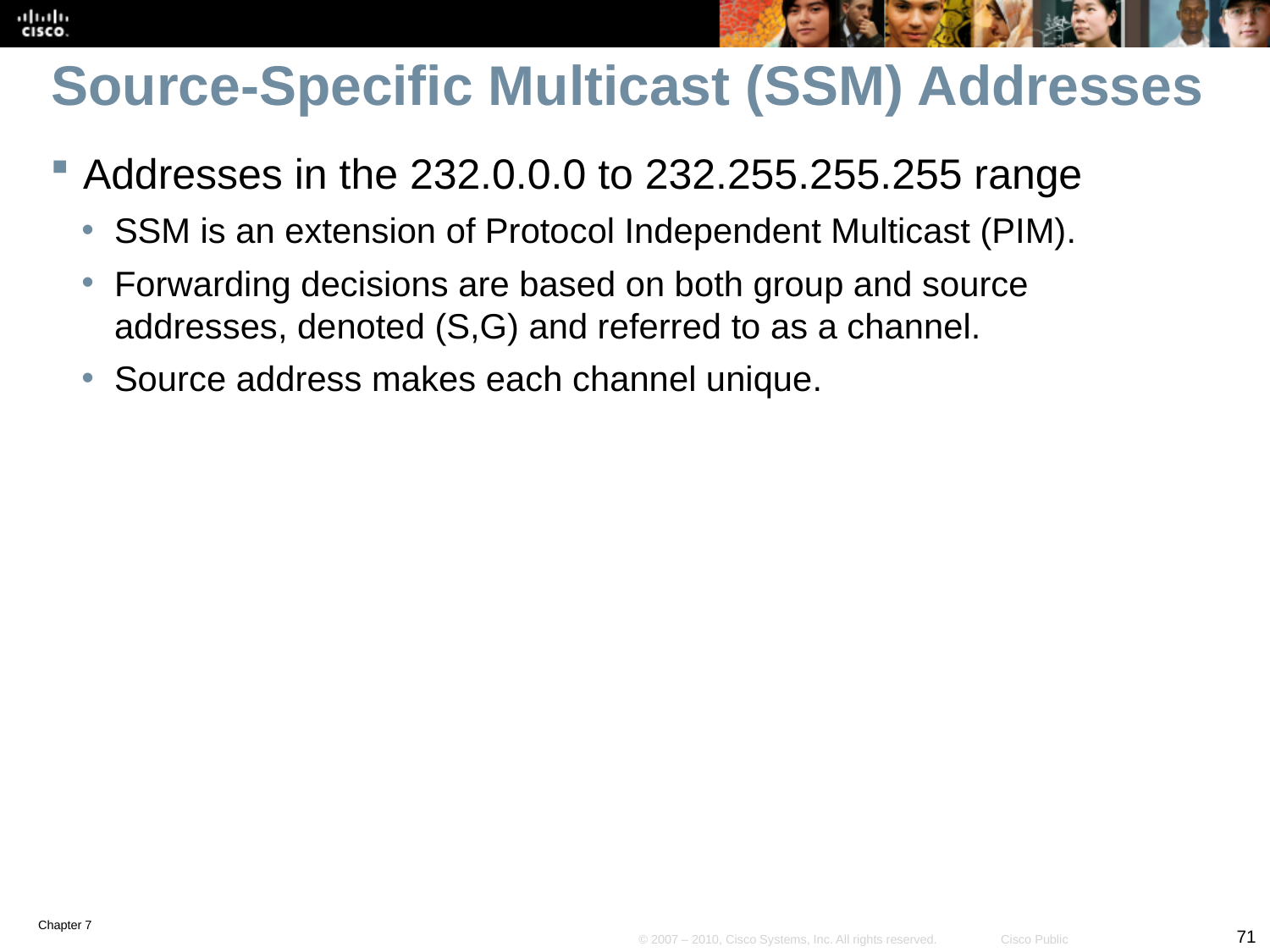

# Source-Specific Multicast (SSM) Addresses
Addresses in the 232.0.0.0 to 232.255.255.255 range
SSM is an extension of Protocol Independent Multicast (PIM).
Forwarding decisions are based on both group and source addresses, denoted (S,G) and referred to as a channel.
Source address makes each channel unique.